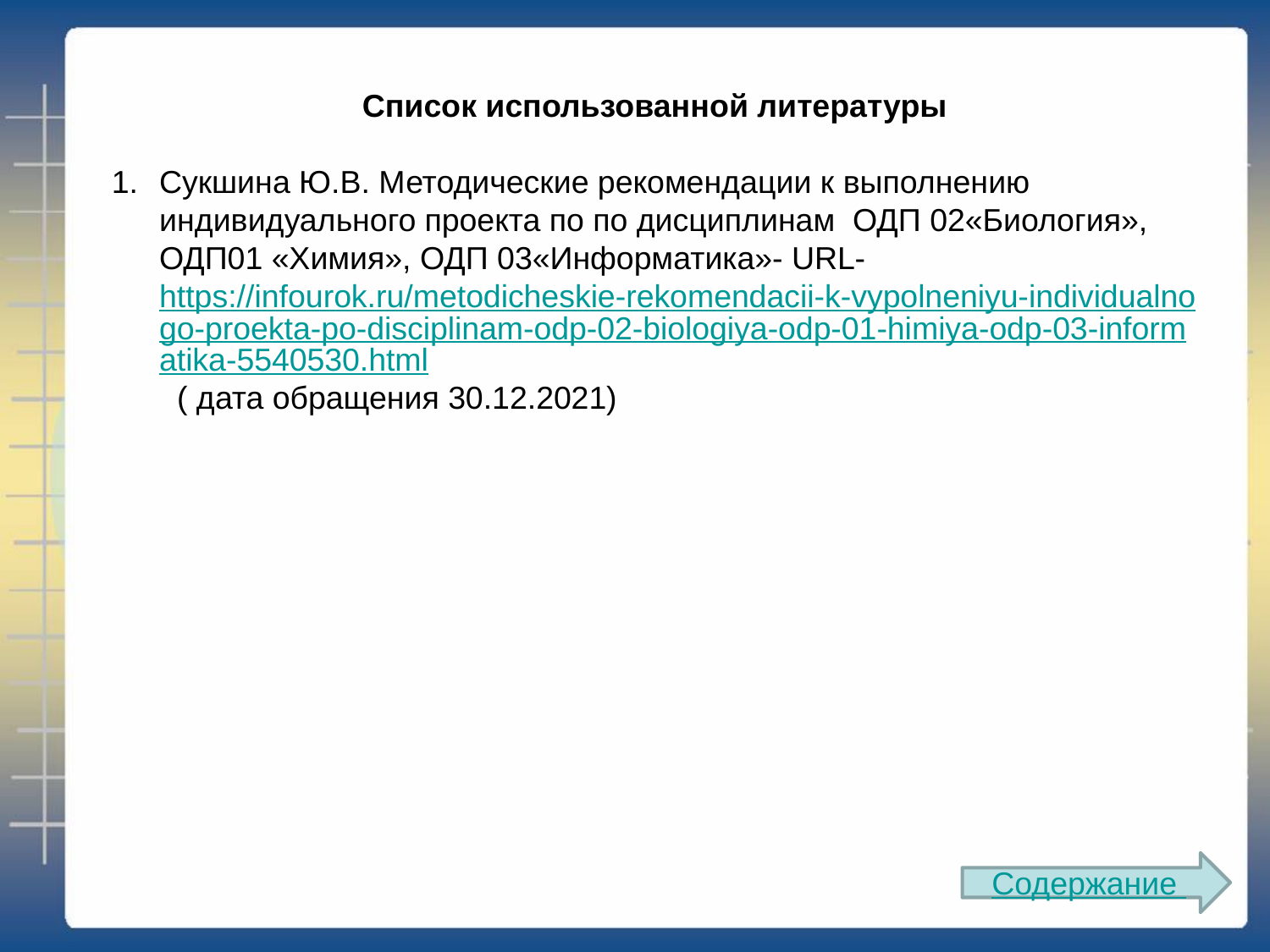

Список использованной литературы

Сукшина Ю.В. Методические рекомендации к выполнению индивидуального проекта по по дисциплинам  ОДП 02«Биология», ОДП01 «Химия», ОДП 03«Информатика»- URL- https://infourok.ru/metodicheskie-rekomendacii-k-vypolneniyu-individualnogo-proekta-po-disciplinam-odp-02-biologiya-odp-01-himiya-odp-03-informatika-5540530.html  ( дата обращения 30.12.2021)

Содержание